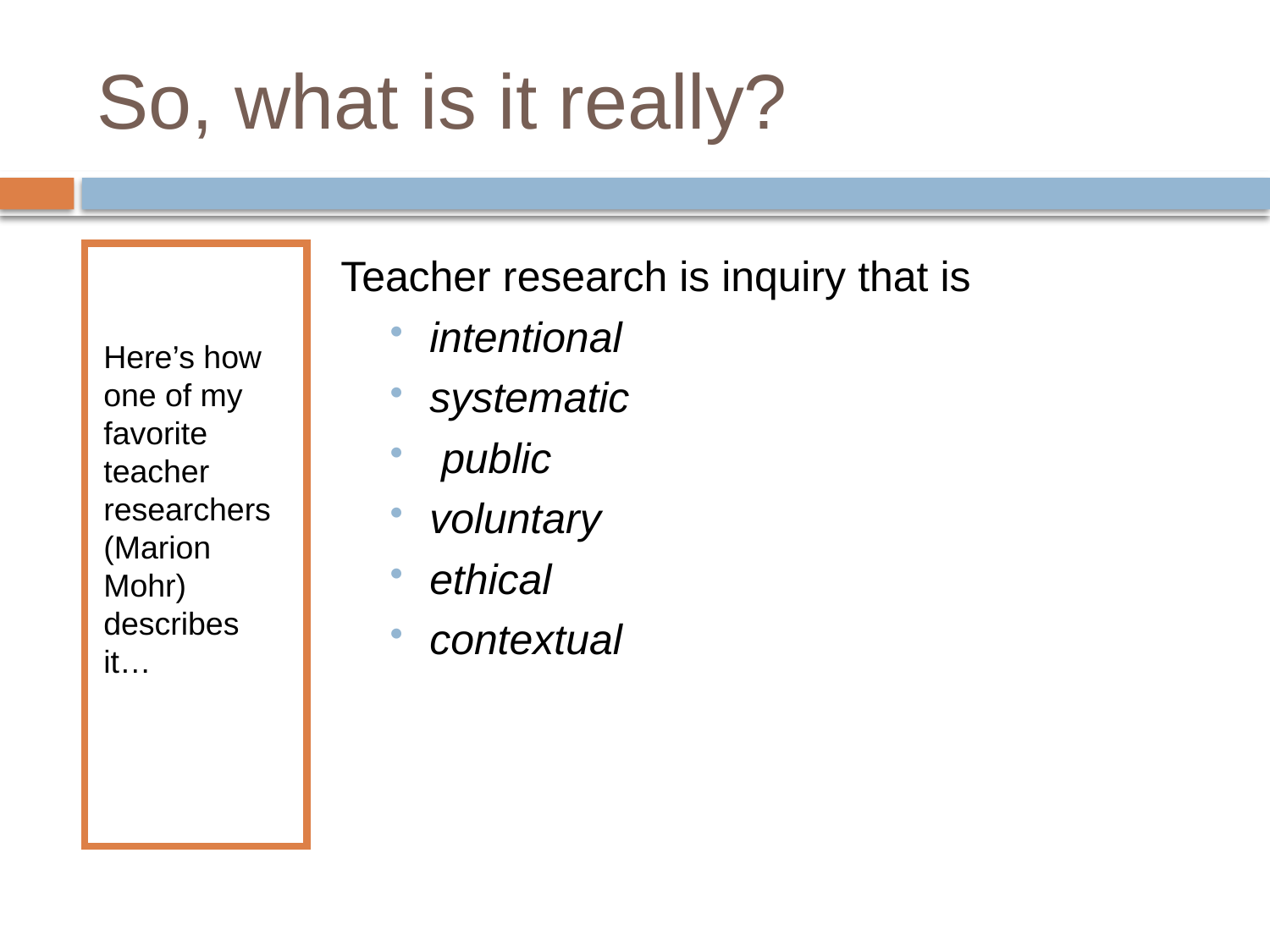

# So, what is it really?

Here’s how one of my favorite teacher researchers (Marion Mohr) describes it…
Teacher research is inquiry that is
intentional
systematic
 public
voluntary
ethical
contextual